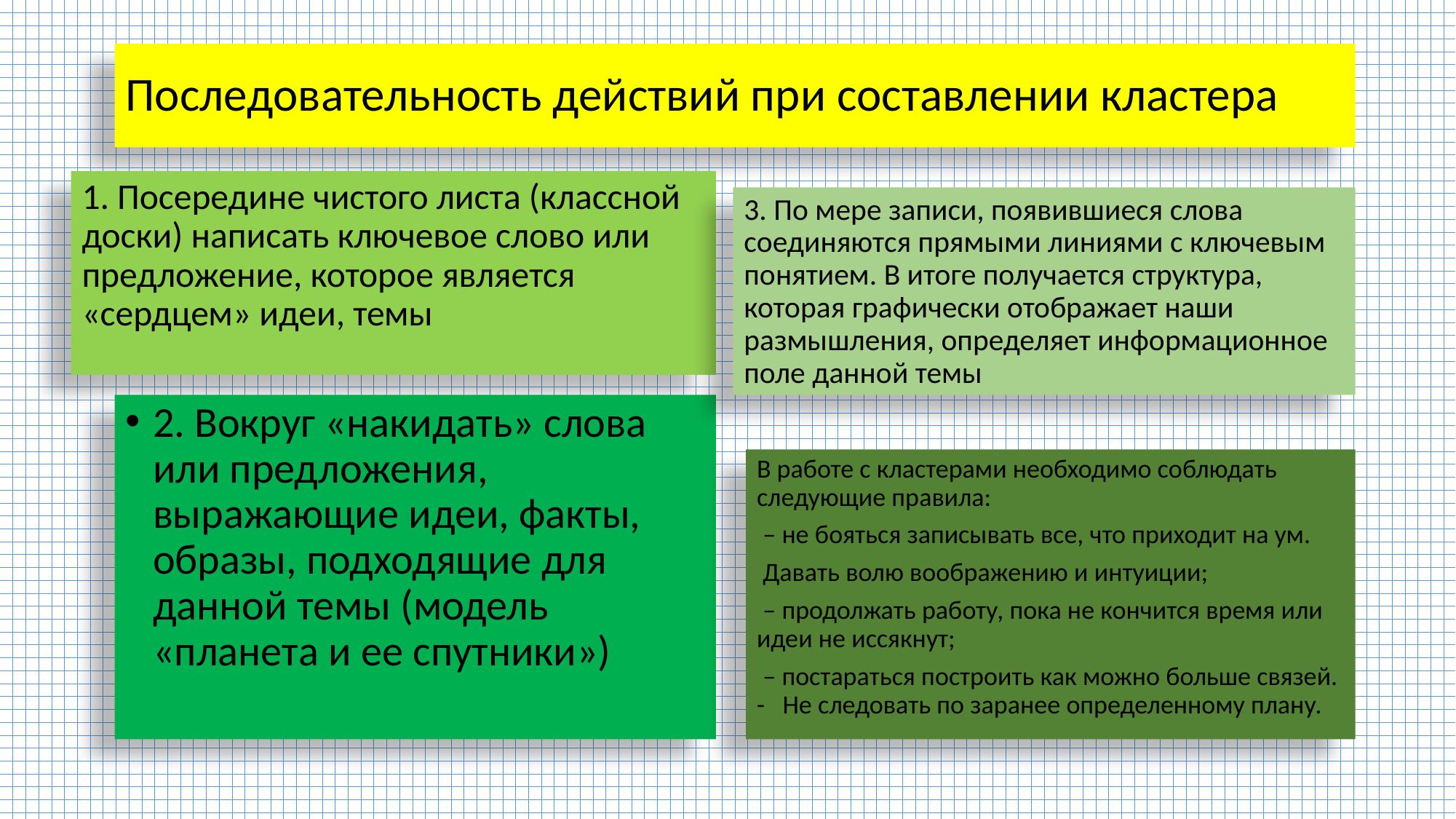

# Последовательность действий при составлении кластера
1. Посередине чистого листа (классной доски) написать ключевое слово или предложение, которое является «сердцем» идеи, темы
3. По мере записи, появившиеся слова соединяются прямыми линиями с ключевым понятием. В итоге получается структура, которая графически отображает наши размышления, определяет информационное поле данной темы
2. Вокруг «накидать» слова или предложения, выражающие идеи, факты, образы, подходящие для данной темы (модель «планета и ее спутники»)
В работе с кластерами необходимо соблюдать следующие правила:
 – не бояться записывать все, что приходит на ум.
 Давать волю воображению и интуиции;
 – продолжать работу, пока не кончится время или идеи не иссякнут;
 – постараться построить как можно больше связей. -   Не следовать по заранее определенному плану.